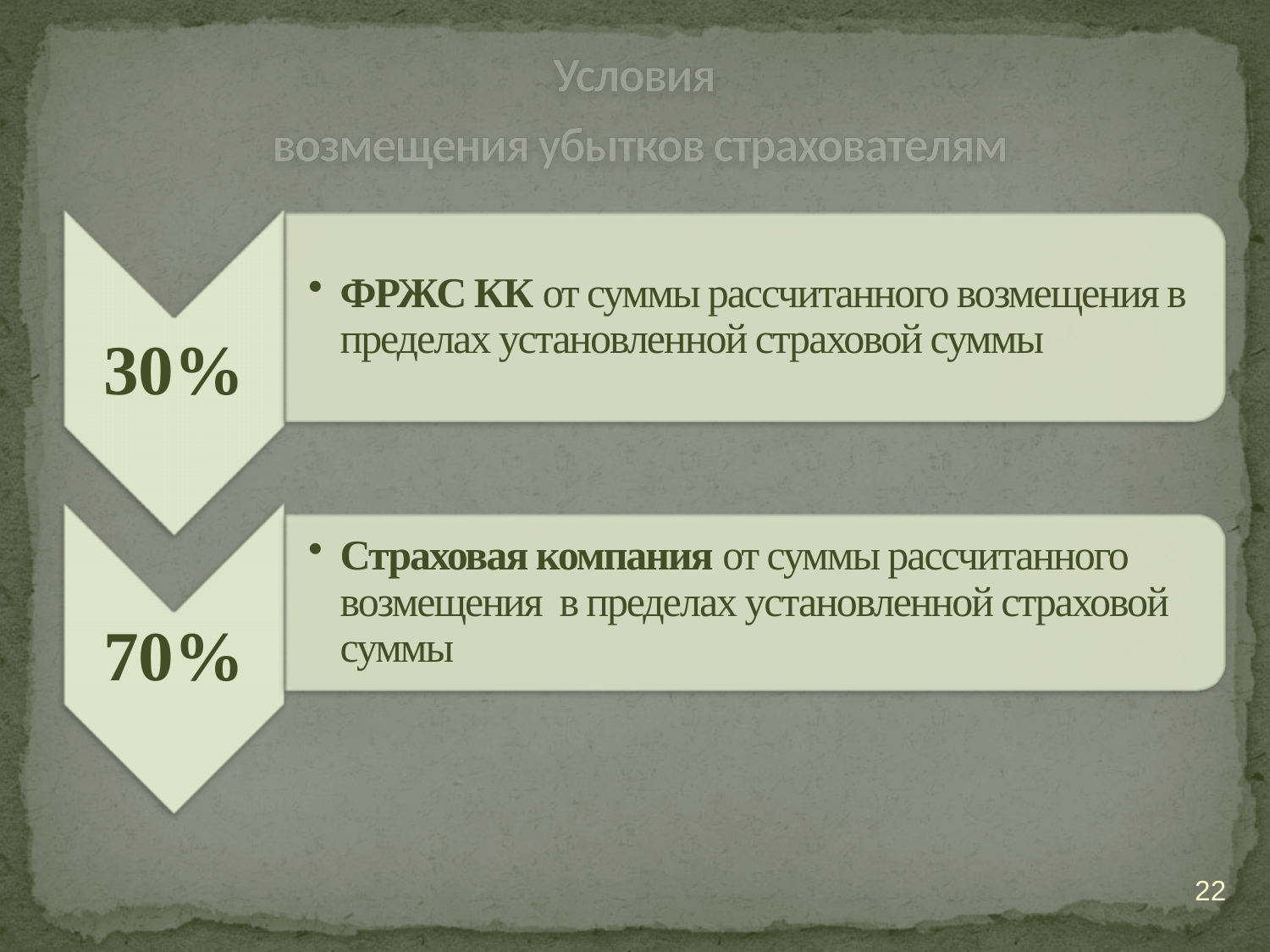

Условия
 возмещения убытков страхователям

30%
ФРЖС КК от суммы рассчитанного возмещения в пределах установленной страховой суммы
70%
Страховая компания от суммы рассчитанного возмещения  в пределах установленной страховой суммы
22